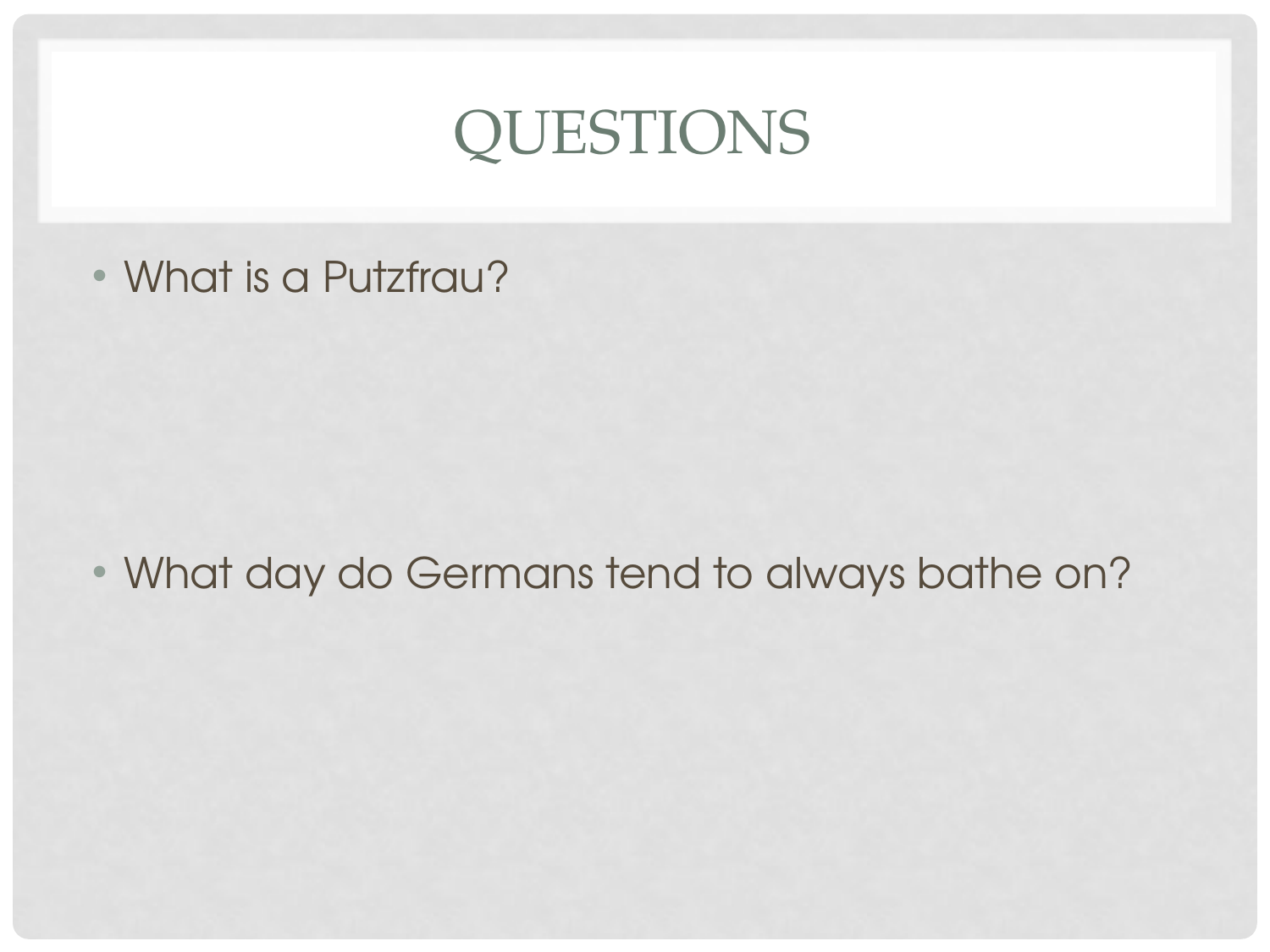

What is a Putzfrau?

What day do Germans tend to always bathe on?
# Questions